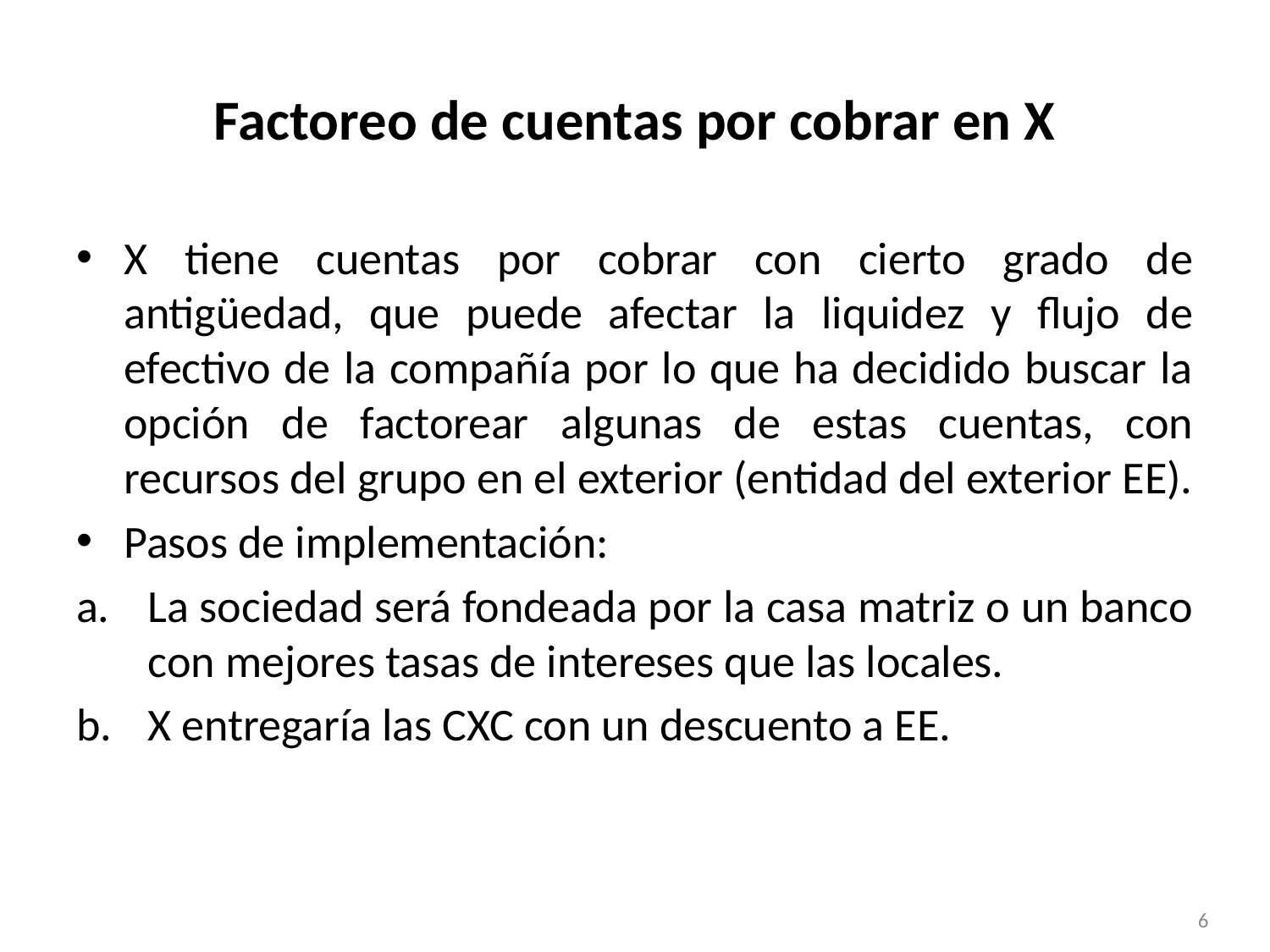

# Factoreo de cuentas por cobrar en X
X tiene cuentas por cobrar con cierto grado de antigüedad, que puede afectar la liquidez y flujo de efectivo de la compañía por lo que ha decidido buscar la opción de factorear algunas de estas cuentas, con recursos del grupo en el exterior (entidad del exterior EE).
Pasos de implementación:
La sociedad será fondeada por la casa matriz o un banco con mejores tasas de intereses que las locales.
X entregaría las CXC con un descuento a EE.

6